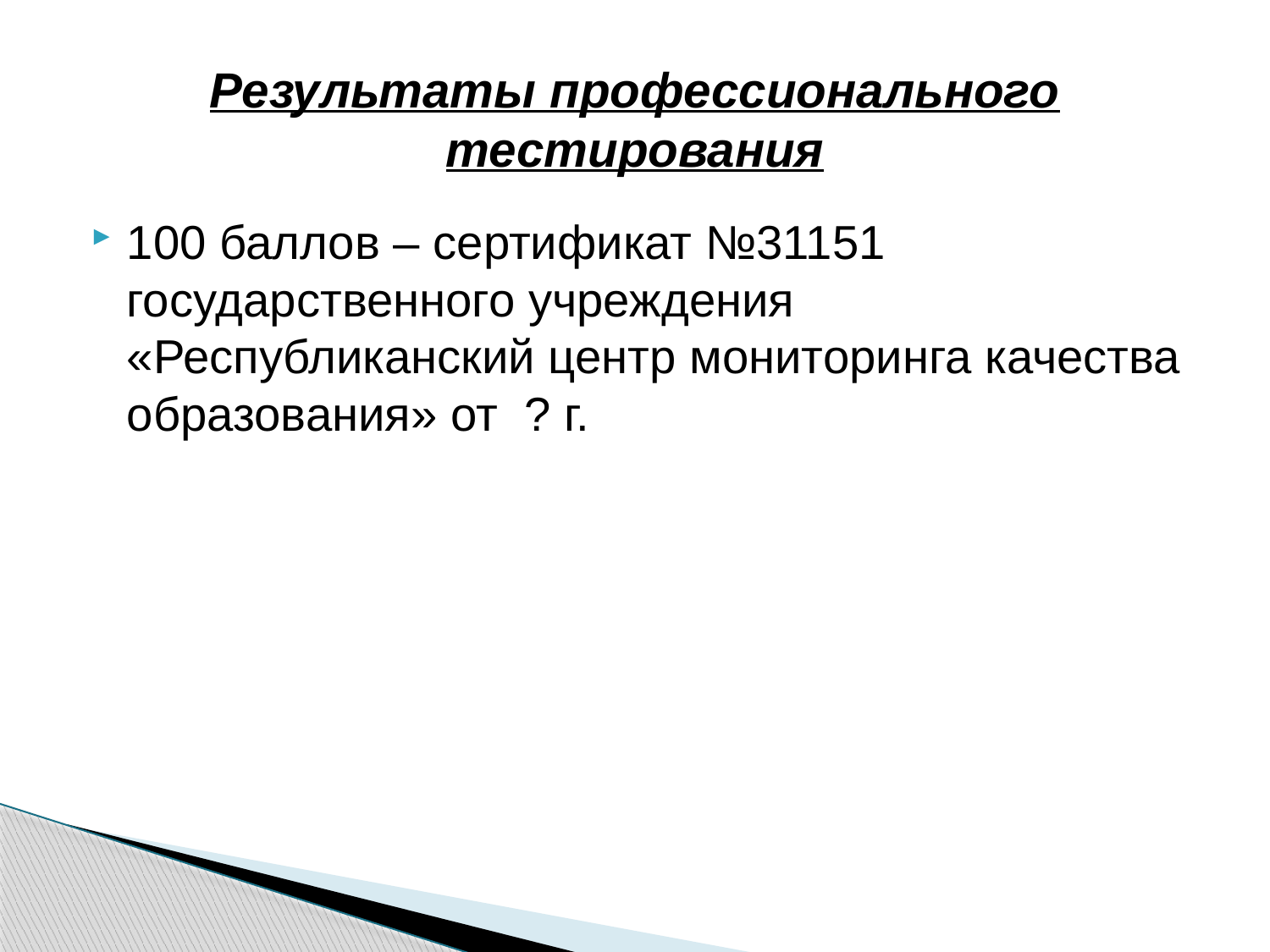

# Результаты профессионального тестирования
100 баллов – сертификат №31151 государственного учреждения «Республиканский центр мониторинга качества образования» от  ? г.